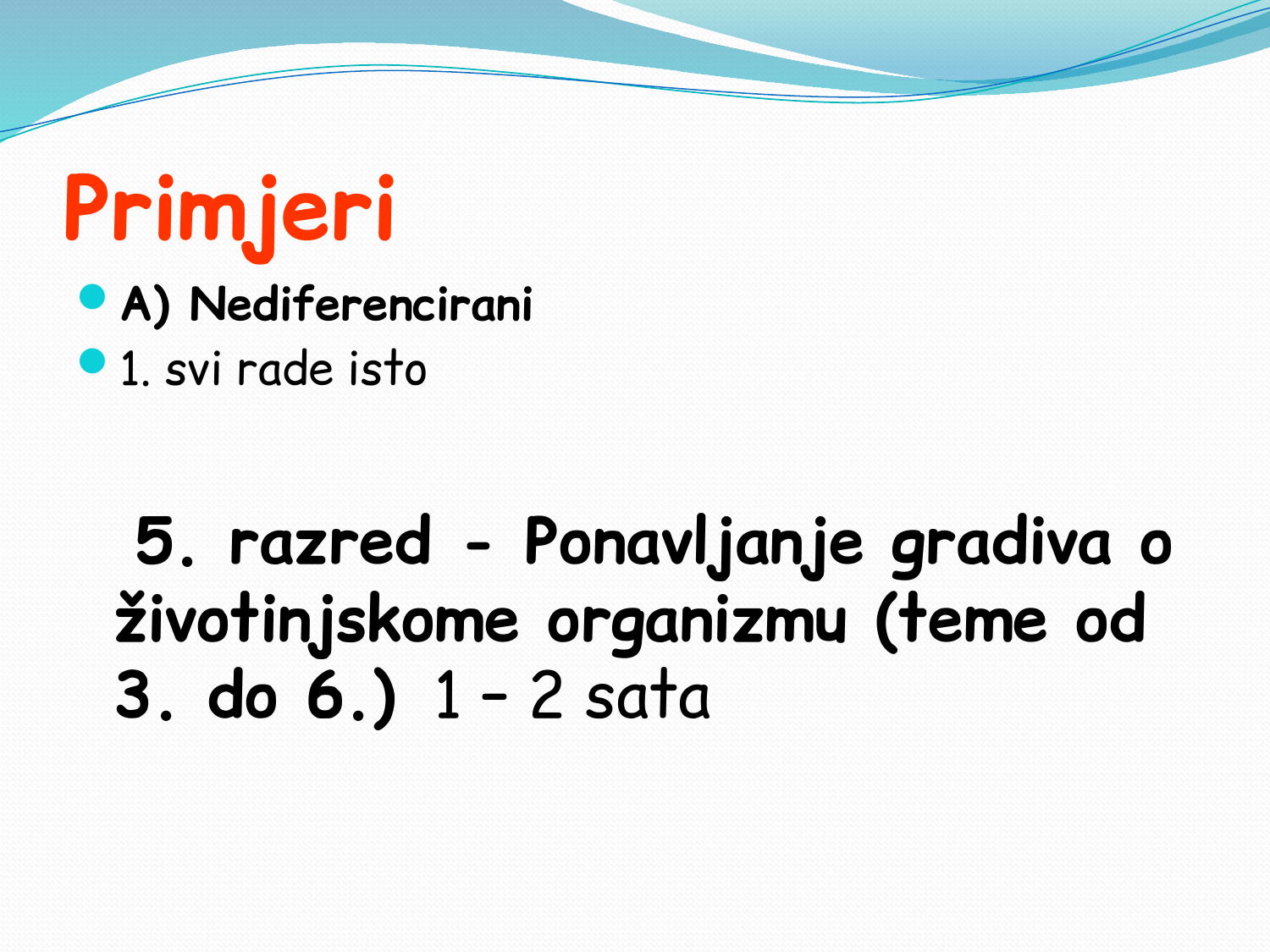

# Primjeri
A) Nediferencirani
1. svi rade isto
 5. razred - Ponavljanje gradiva o životinjskome organizmu (teme od 3. do 6.)  1 – 2 sata